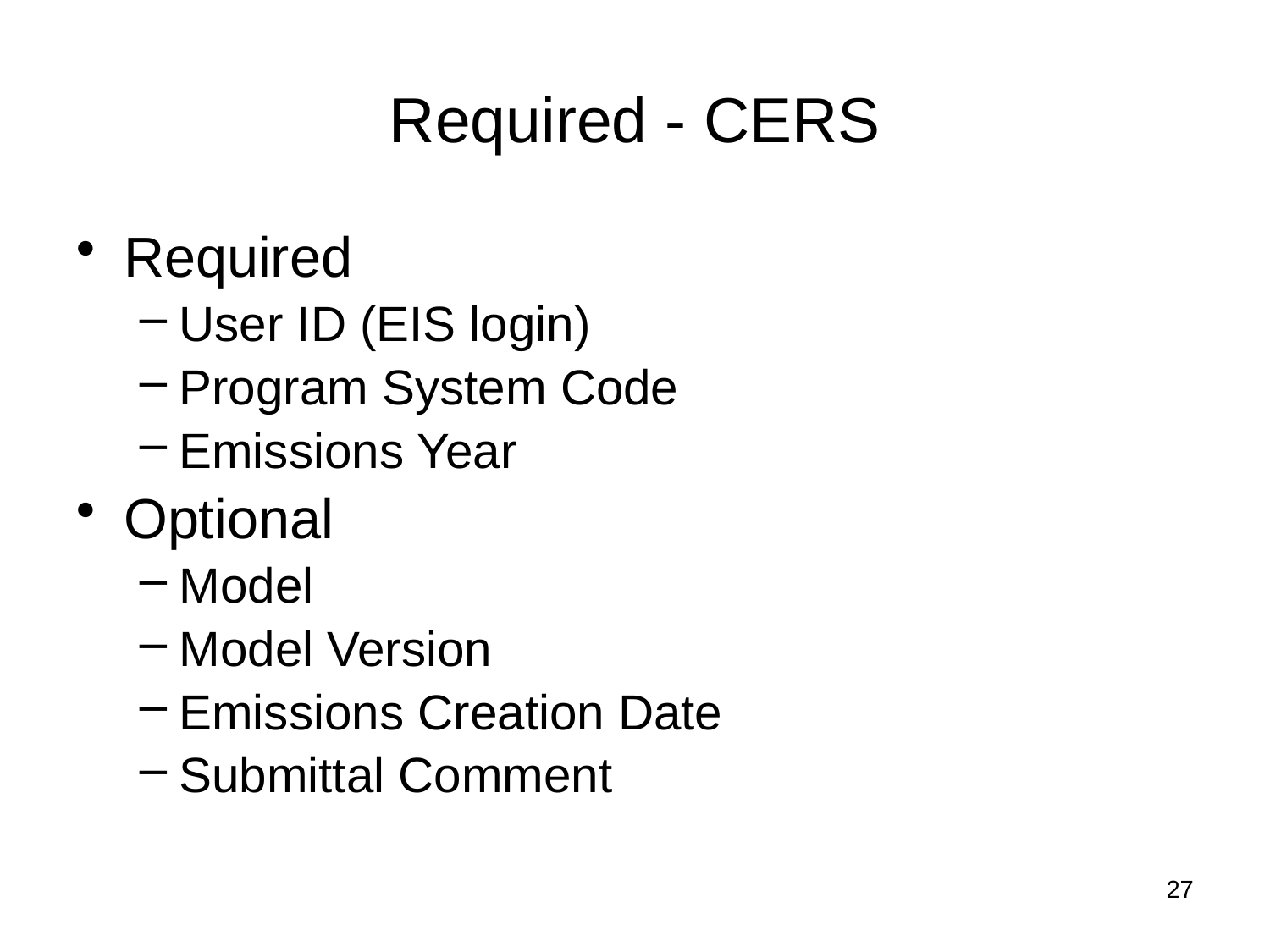

Required - CERS
Required
User ID (EIS login)
Program System Code
Emissions Year
Optional
Model
Model Version
Emissions Creation Date
Submittal Comment
27